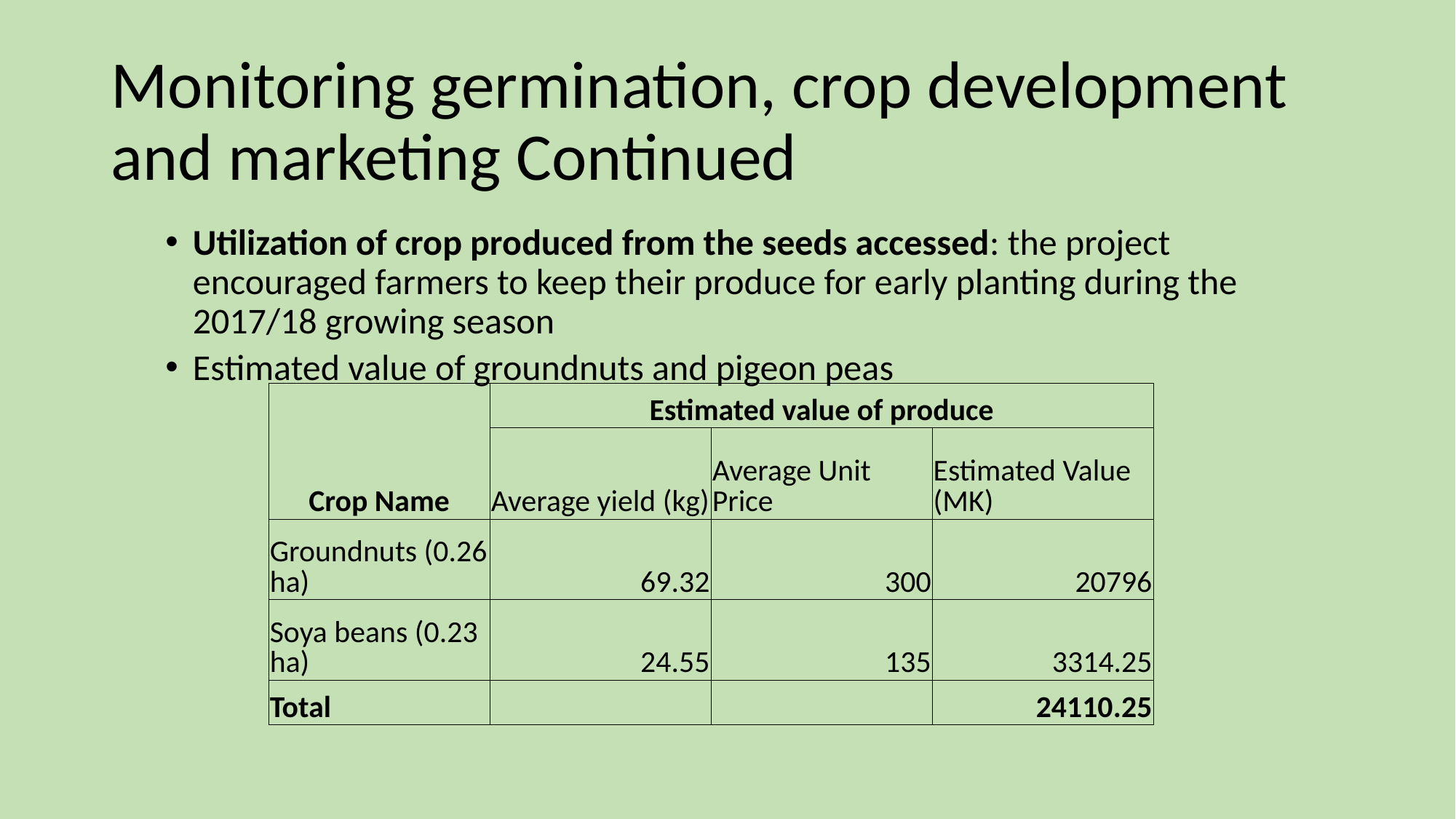

# Monitoring germination, crop development and marketing Continued
Utilization of crop produced from the seeds accessed: the project encouraged farmers to keep their produce for early planting during the 2017/18 growing season
Estimated value of groundnuts and pigeon peas

| Crop Name | Estimated value of produce |  |  |
| --- | --- | --- | --- |
|  | Average yield (kg) | Average Unit Price | Estimated Value (MK) |
| Groundnuts (0.26 ha) | 69.32 | 300 | 20796 |
| Soya beans (0.23 ha) | 24.55 | 135 | 3314.25 |
| Total |  |  | 24110.25 |